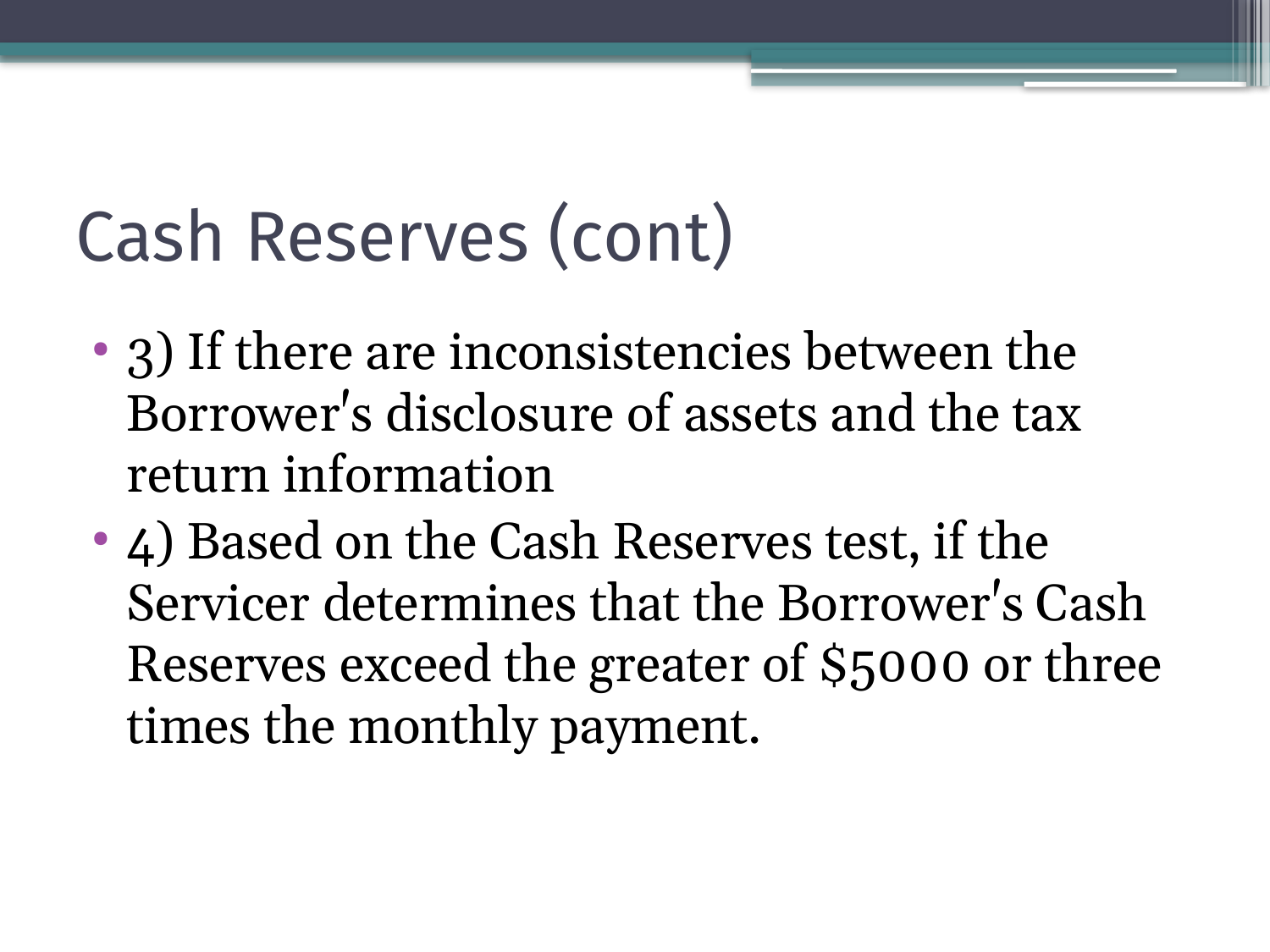

# Cash Reserves (cont)
3) If there are inconsistencies between the Borrower's disclosure of assets and the tax return information
4) Based on the Cash Reserves test, if the Servicer determines that the Borrower's Cash Reserves exceed the greater of $5000 or three times the monthly payment.